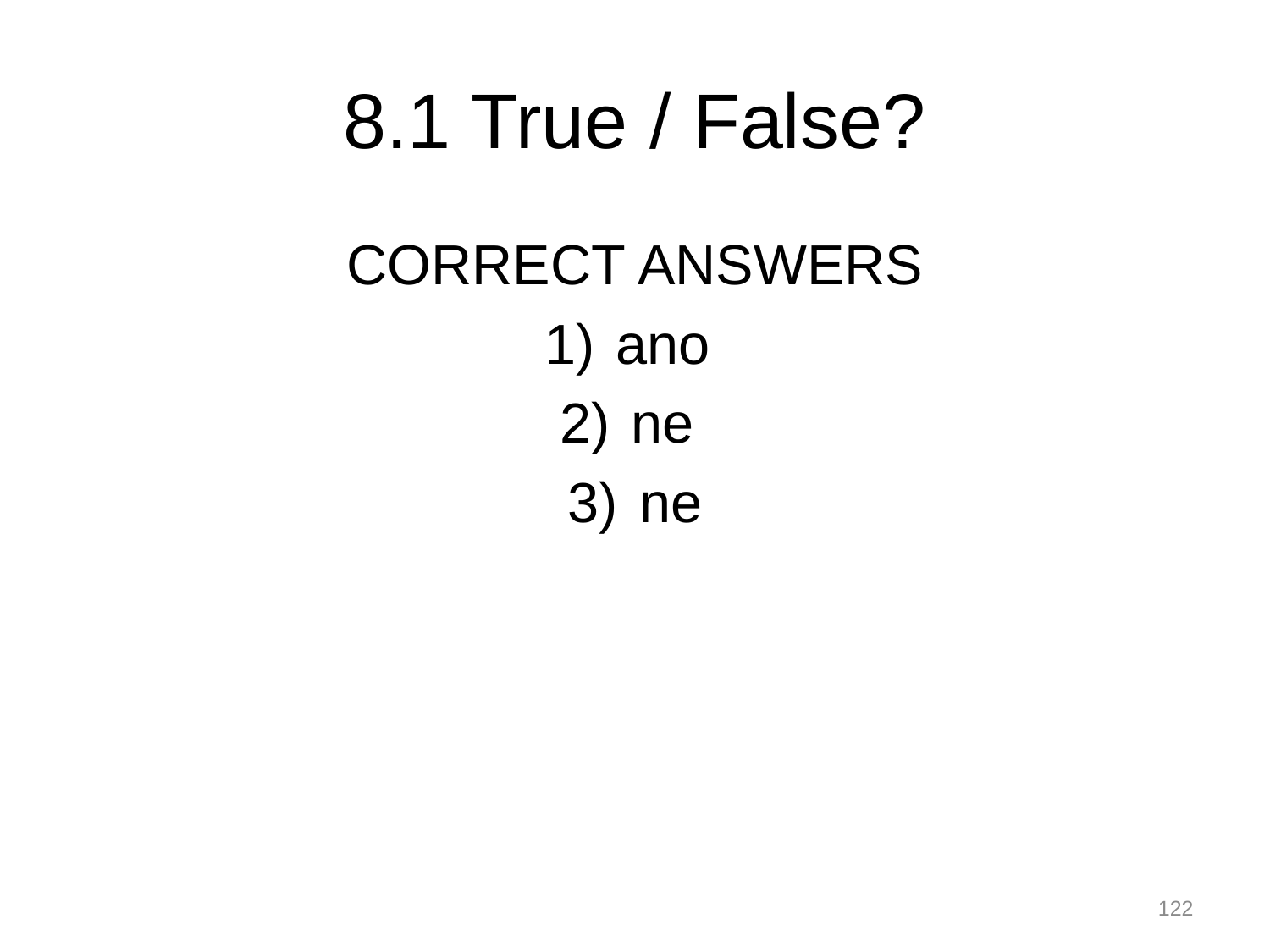

# 8.1 True / False?
CORRECT ANSWERS
ano
ne
ne
122